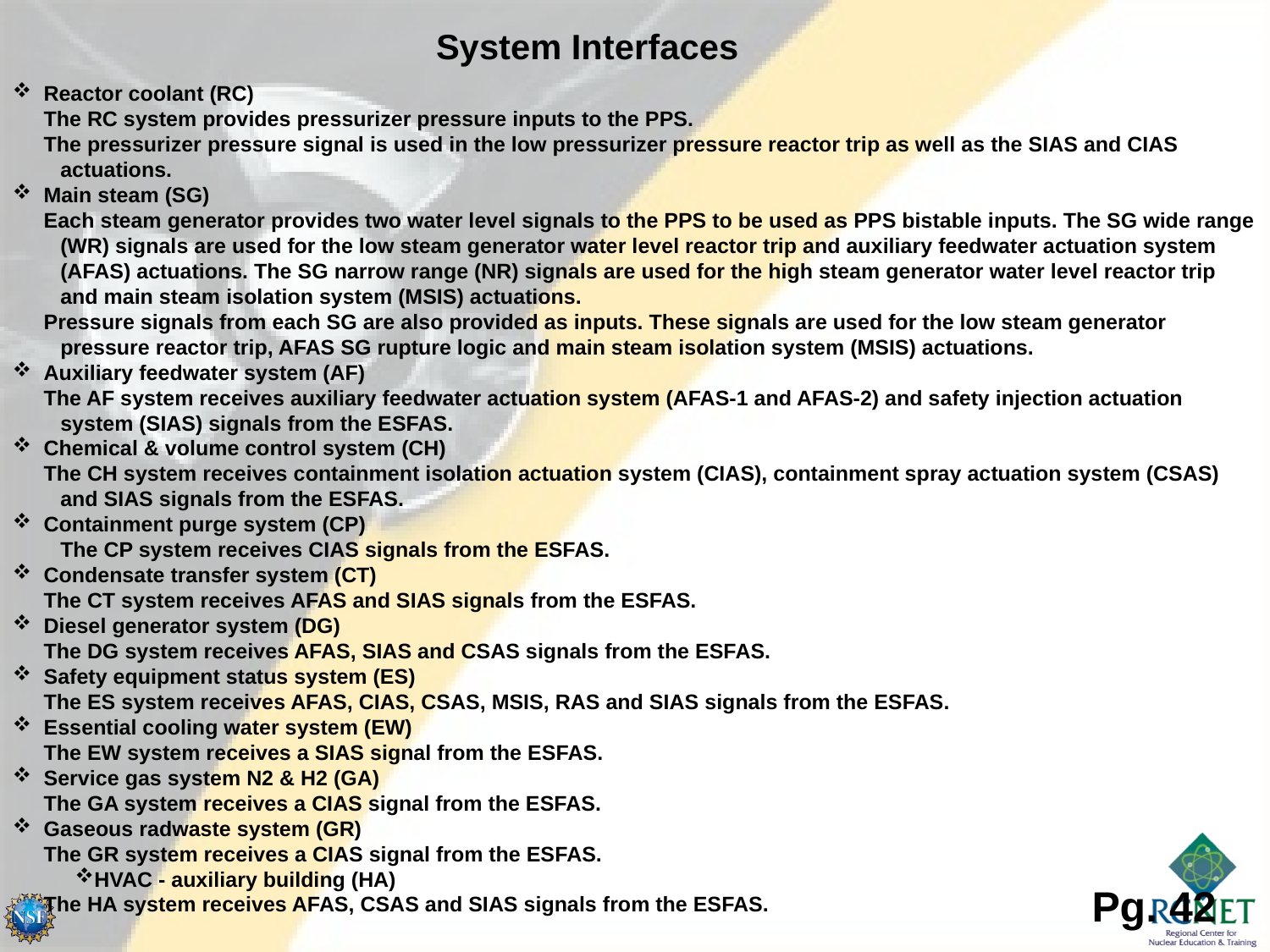

System Interfaces
Reactor coolant (RC)
The RC system provides pressurizer pressure inputs to the PPS.
The pressurizer pressure signal is used in the low pressurizer pressure reactor trip as well as the SIAS and CIAS actuations.
Main steam (SG)
Each steam generator provides two water level signals to the PPS to be used as PPS bistable inputs. The SG wide range (WR) signals are used for the low steam generator water level reactor trip and auxiliary feedwater actuation system (AFAS) actuations. The SG narrow range (NR) signals are used for the high steam generator water level reactor trip and main steam isolation system (MSIS) actuations.
Pressure signals from each SG are also provided as inputs. These signals are used for the low steam generator pressure reactor trip, AFAS SG rupture logic and main steam isolation system (MSIS) actuations.
Auxiliary feedwater system (AF)
The AF system receives auxiliary feedwater actuation system (AFAS-1 and AFAS-2) and safety injection actuation system (SIAS) signals from the ESFAS.
Chemical & volume control system (CH)
The CH system receives containment isolation actuation system (CIAS), containment spray actuation system (CSAS) and SIAS signals from the ESFAS.
Containment purge system (CP)
The CP system receives CIAS signals from the ESFAS.
Condensate transfer system (CT)
The CT system receives AFAS and SIAS signals from the ESFAS.
Diesel generator system (DG)
The DG system receives AFAS, SIAS and CSAS signals from the ESFAS.
Safety equipment status system (ES)
The ES system receives AFAS, CIAS, CSAS, MSIS, RAS and SIAS signals from the ESFAS.
Essential cooling water system (EW)
The EW system receives a SIAS signal from the ESFAS.
Service gas system N2 & H2 (GA)
The GA system receives a CIAS signal from the ESFAS.
Gaseous radwaste system (GR)
The GR system receives a CIAS signal from the ESFAS.
HVAC - auxiliary building (HA)
The HA system receives AFAS, CSAS and SIAS signals from the ESFAS.

Pg. 42